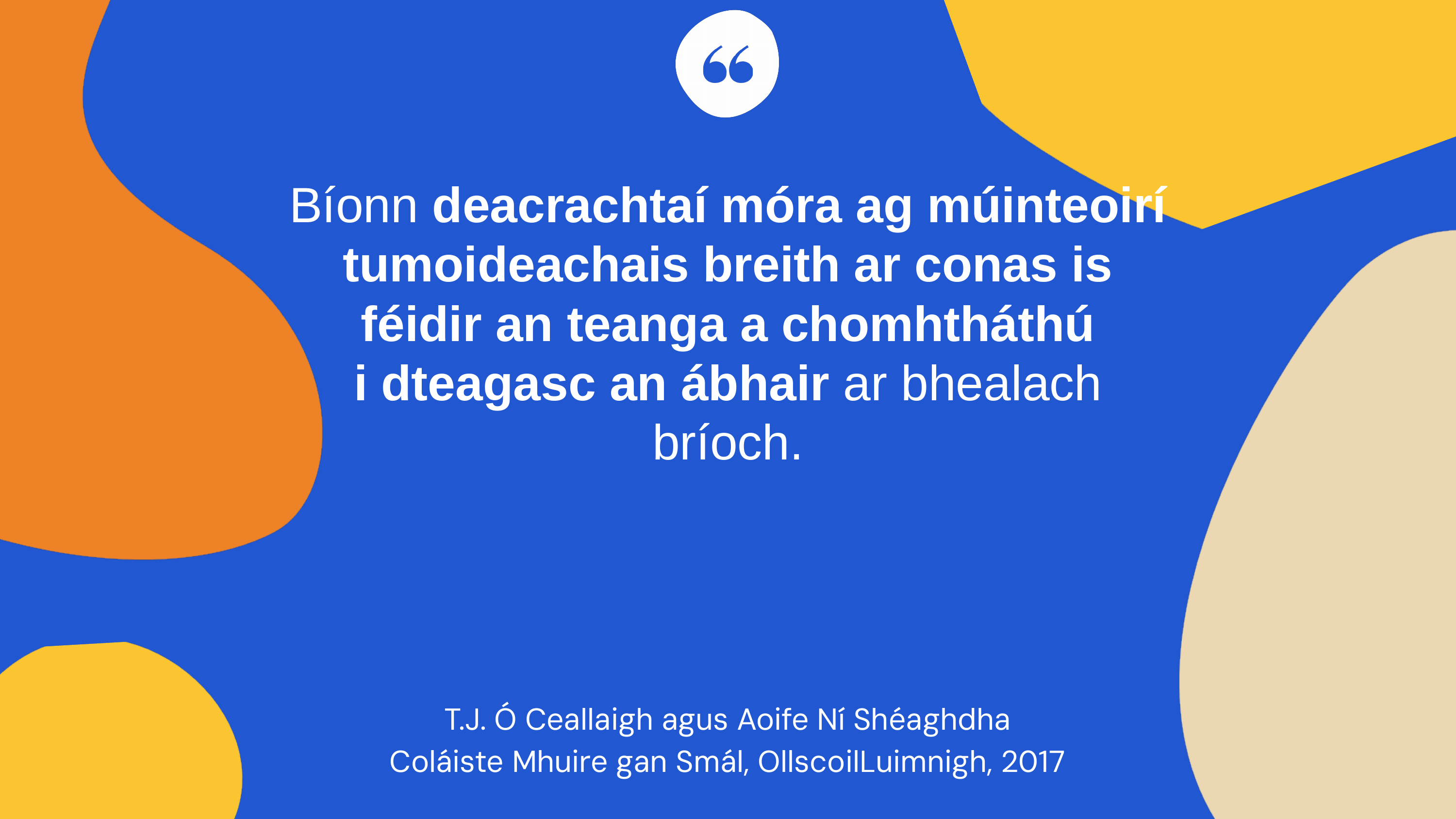

Bíonn deacrachtaí móra ag múinteoirí tumoideachais breith ar conas is féidir an teanga a chomhtháthú
i dteagasc an ábhair ar bhealach bríoch.
T.J. Ó Ceallaigh agus Aoife Ní Shéaghdha
Coláiste Mhuire gan Smál, OllscoilLuimnigh, 2017